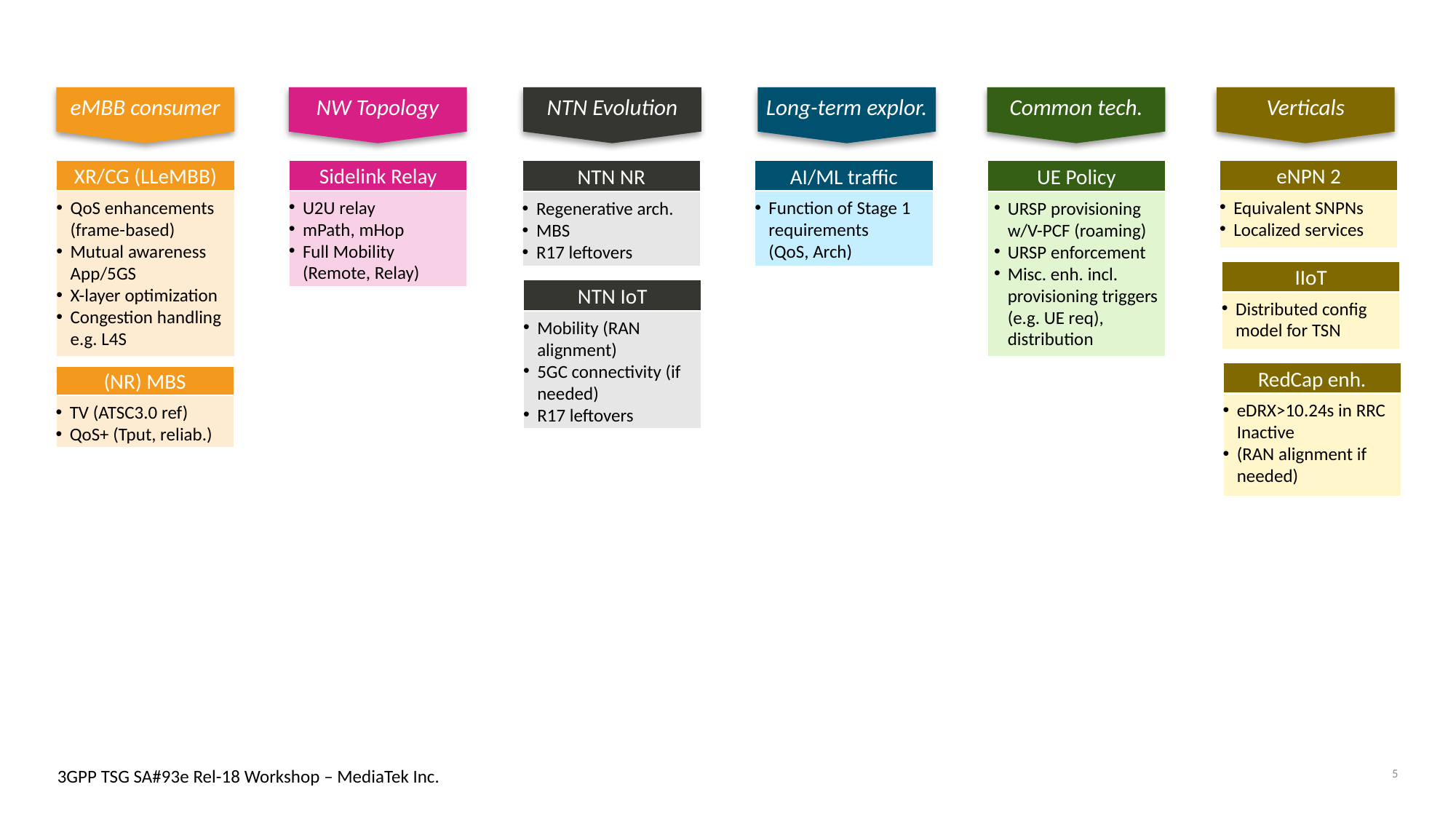

eMBB consumer
NW Topology
NTN Evolution
Long-term explor.
Common tech.
Verticals
XR/CG (LLeMBB)
QoS enhancements (frame-based)
Mutual awareness App/5GS
X-layer optimization
Congestion handling e.g. L4S
Sidelink Relay
U2U relay
mPath, mHop
Full Mobility
(Remote, Relay)
NTN NR
Regenerative arch.
MBS
R17 leftovers
AI/ML traffic
Function of Stage 1 requirements
(QoS, Arch)
UE Policy
URSP provisioning w/V-PCF (roaming)
URSP enforcement
Misc. enh. incl. provisioning triggers (e.g. UE req), distribution
eNPN 2
Equivalent SNPNs
Localized services
IIoT
Distributed config model for TSN
NTN IoT
Mobility (RAN alignment)
5GC connectivity (if needed)
R17 leftovers
RedCap enh.
eDRX>10.24s in RRC Inactive
(RAN alignment if needed)
(NR) MBS
TV (ATSC3.0 ref)
QoS+ (Tput, reliab.)
3GPP TSG SA#93e Rel-18 Workshop – MediaTek Inc.
5